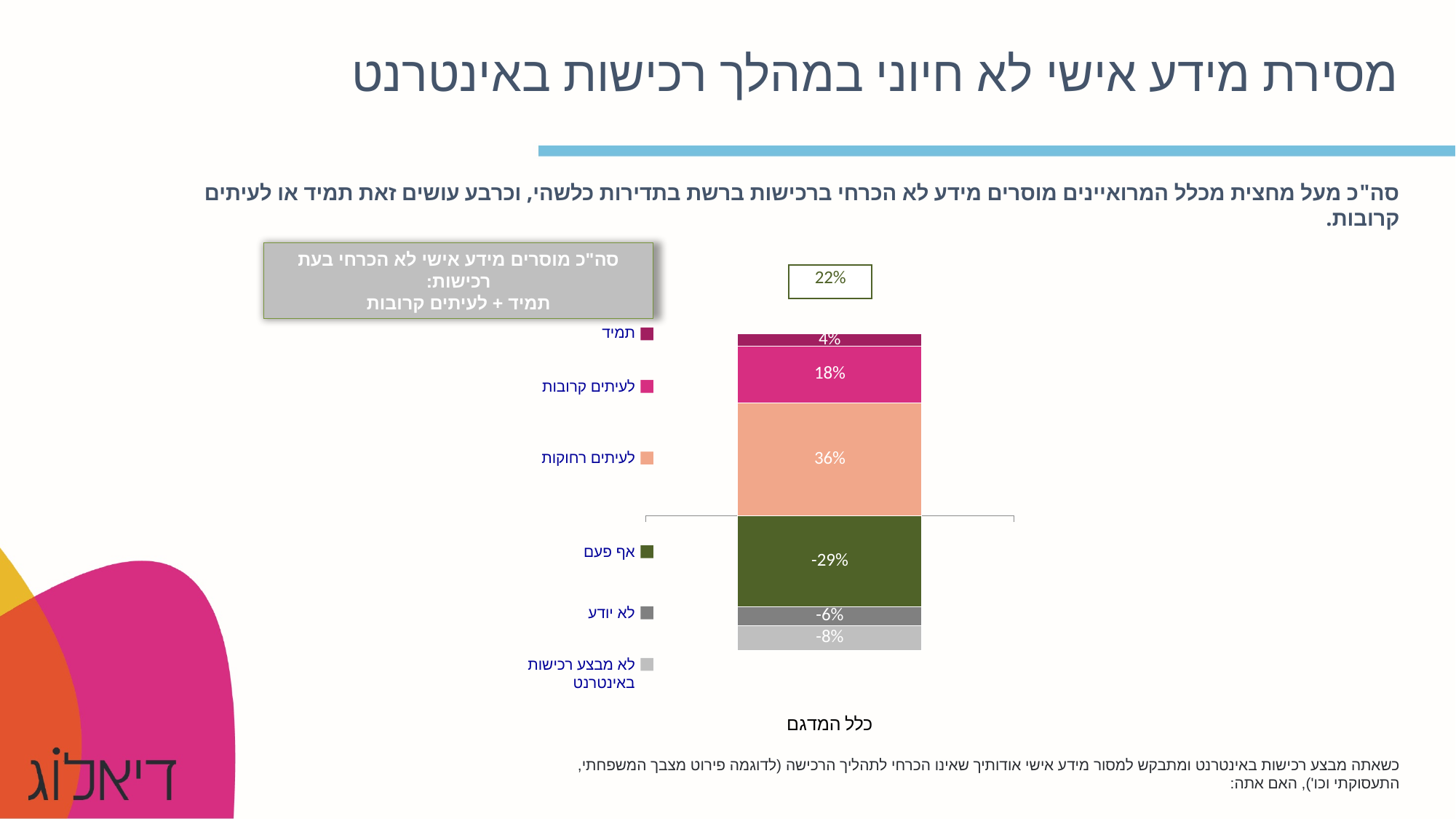

# מסירת מידע אישי לא חיוני במהלך רכישות באינטרנט
סה"כ מעל מחצית מכלל המרואיינים מוסרים מידע לא הכרחי ברכישות ברשת בתדירות כלשהי, וכרבע עושים זאת תמיד או לעיתים קרובות.
סה"כ מוסרים מידע אישי לא הכרחי בעת רכישות:
תמיד + לעיתים קרובות

### Chart

| Category | לעיתים רחוקות | לעיתים קרובות | תמיד | אף פעם לא מוסר מידע | לא יודע |  | לא מבצע רכישות |
|---|---|---|---|---|---|---|---|
| כלל המדגם | 0.36 | 0.18 | 0.04 | -0.29 | -0.06 | None | -0.08 |
תמיד

לעיתים קרובות

לעיתים רחוקות

אף פעם

לא יודע

לא מבצע רכישות באינטרנט

כשאתה מבצע רכישות באינטרנט ומתבקש למסור מידע אישי אודותיך שאינו הכרחי לתהליך הרכישה (לדוגמה פירוט מצבך המשפחתי, התעסוקתי וכו'), האם אתה: